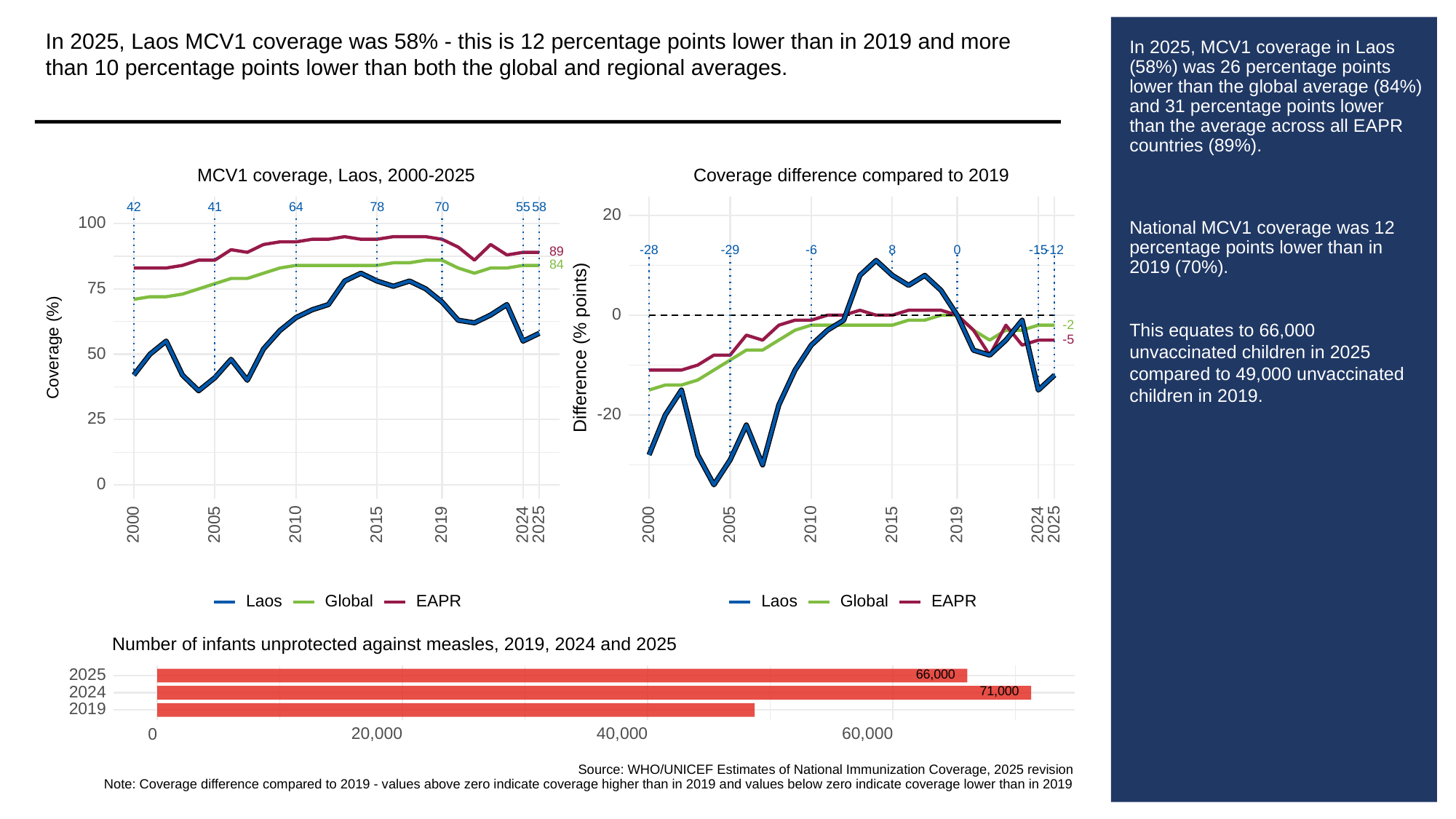

In 2025, Laos MCV1 coverage was 58% - this is 12 percentage points lower than in 2019 and more than 10 percentage points lower than both the global and regional averages.
# In 2025, MCV1 coverage in Laos (58%) was 26 percentage points lower than the global average (84%) and 31 percentage points lower than the average across all EAPR countries (89%).

National MCV1 coverage was 12 percentage points lower than in 2019 (70%).

This equates to 66,000 unvaccinated children in 2025 compared to 49,000 unvaccinated children in 2019.

MCV1 coverage, Laos, 2000-2025
Coverage difference compared to 2019

64
78
70
58
42
41
55
20

100

-28
-29
-6
8
0
-15
-12
89

84

75

0

-2

-5
Difference (% points)
Coverage (%)
50

-20
25

0

2000
2005
2010
2015
2019
2024
2025
2000
2005
2010
2015
2019
2024
2025
Global
Global
Laos
Laos
EAPR
EAPR

Number of infants unprotected against measles, 2019, 2024 and 2025

66,000
2025

71,000
2024

2019

20,000
40,000
60,000
0
Source: WHO/UNICEF Estimates of National Immunization Coverage, 2025 revision
Note: Coverage difference compared to 2019 - values above zero indicate coverage higher than in 2019 and values below zero indicate coverage lower than in 2019